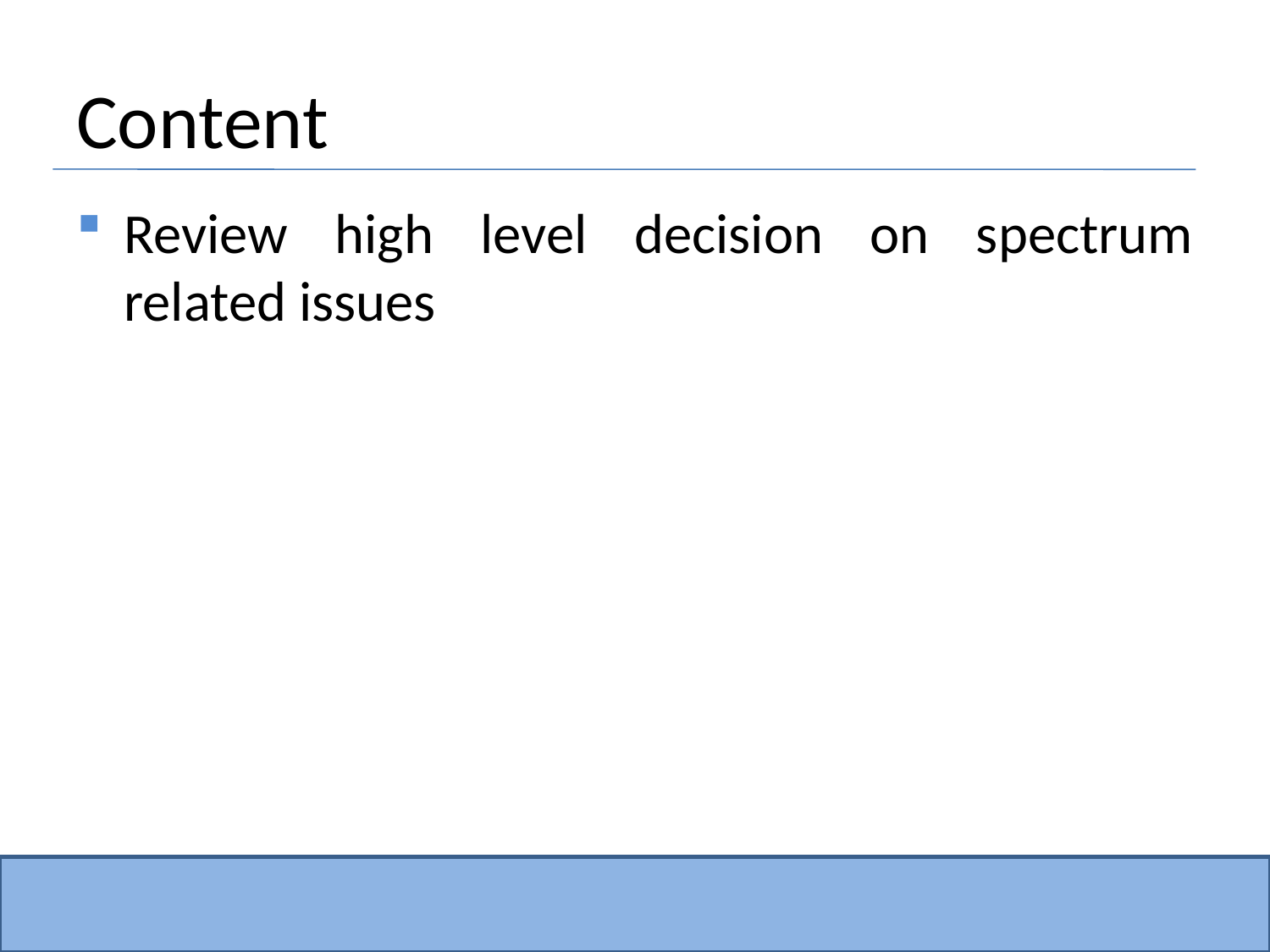

# Content
Review high level decision on spectrum related issues